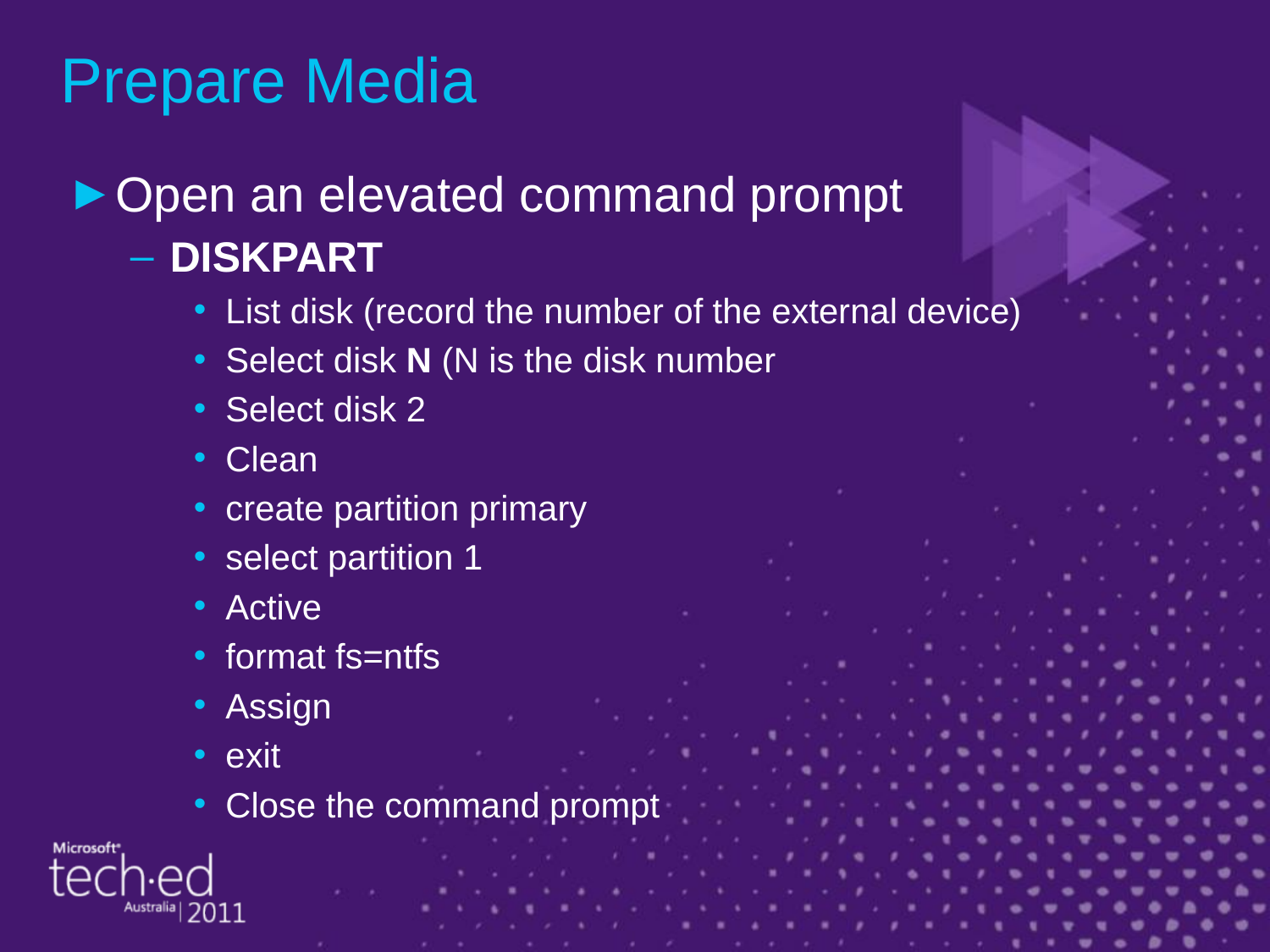

# Prepare Media
Open an elevated command prompt
DISKPART
List disk (record the number of the external device)
Select disk N (N is the disk number
Select disk 2
Clean
create partition primary
select partition 1
Active
format fs=ntfs
Assign
exit
Close the command prompt